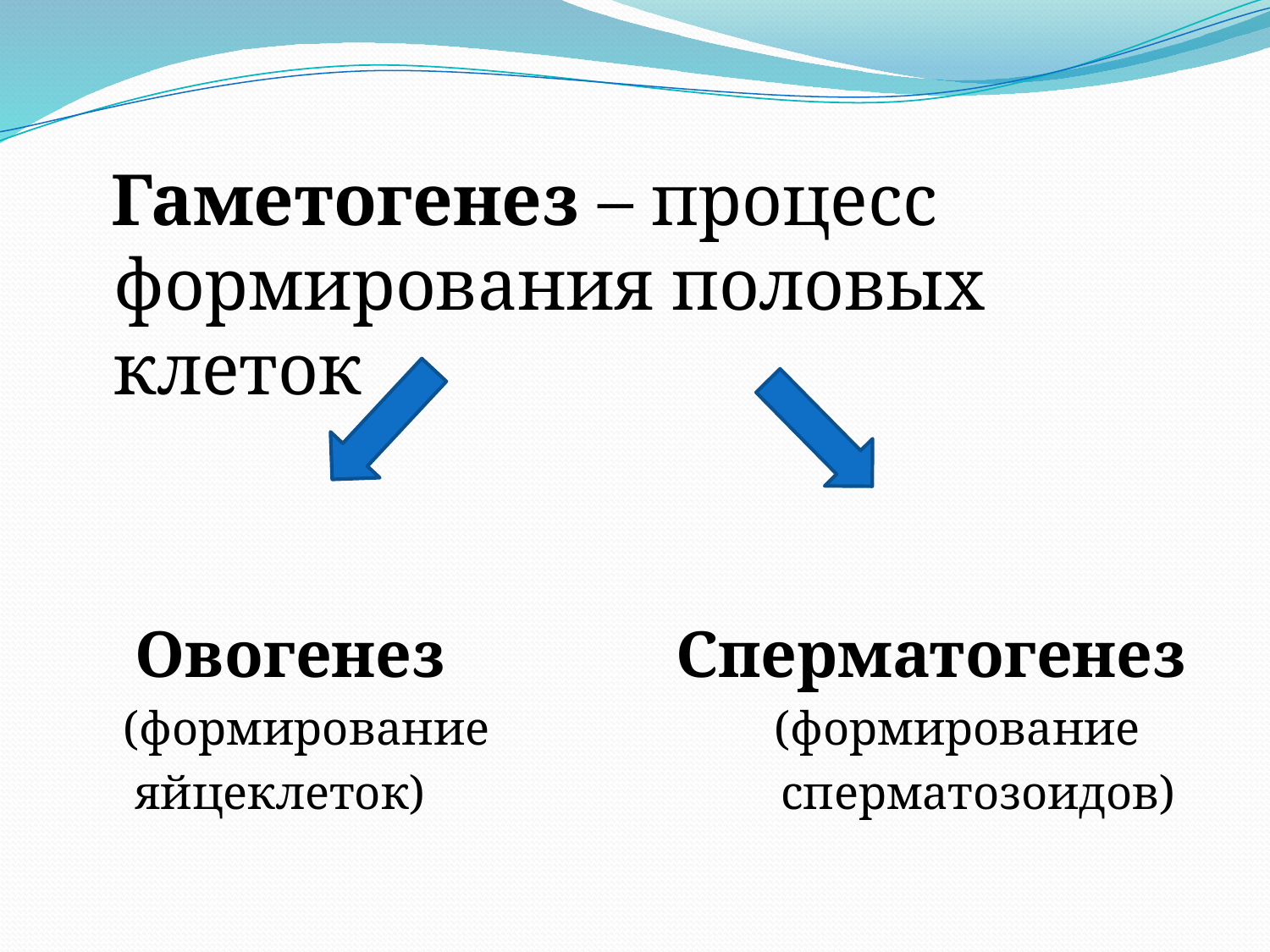

Гаметогенез – процесс формирования половых клеток

     Овогенез              Сперматогенез
    (формирование                        (формирование
     яйцеклеток)                              сперматозоидов)